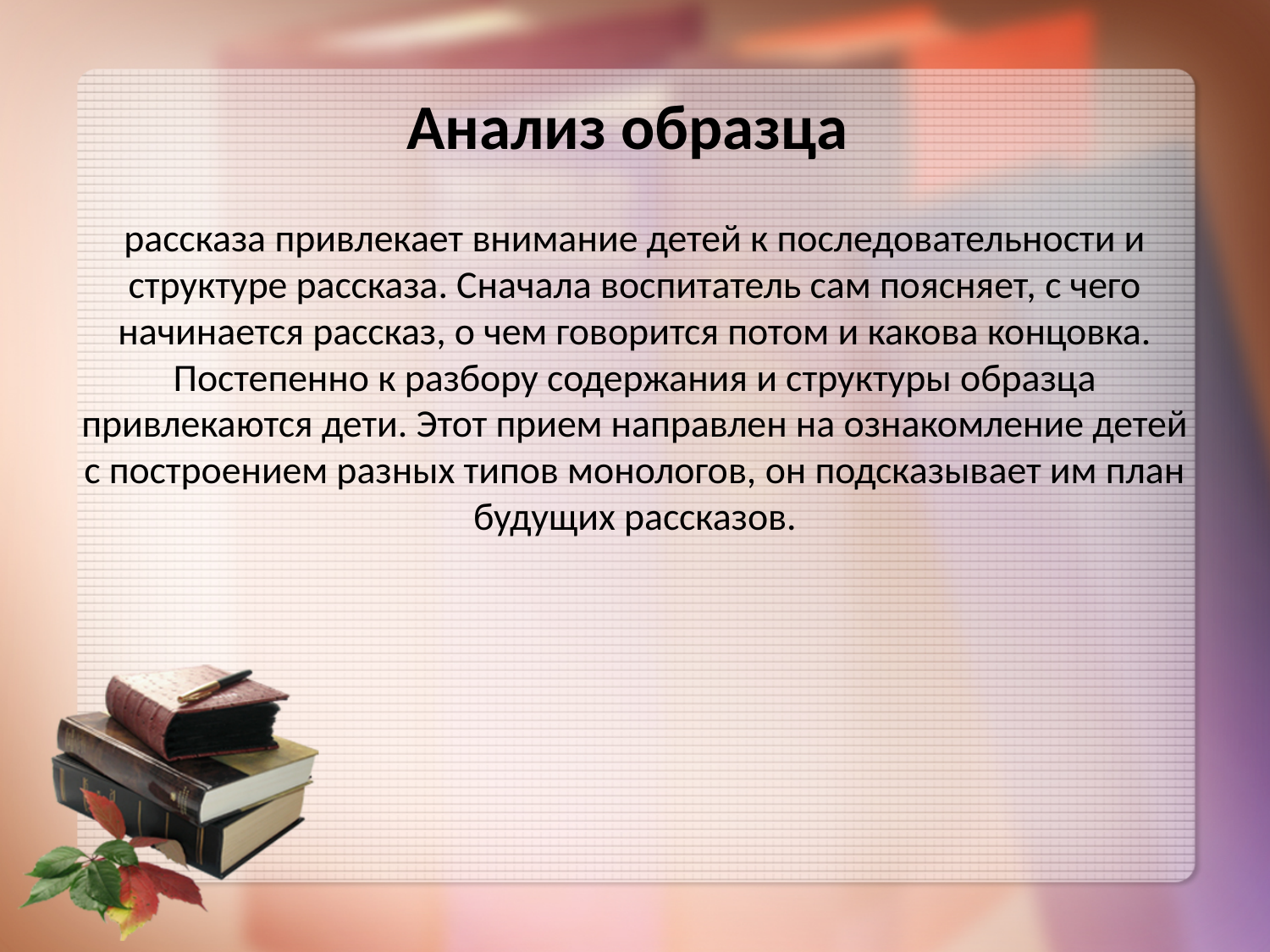

# Анализ образца рассказа привлекает внимание детей к последовательности и структуре рассказа. Сначала воспитатель сам поясняет, с чего начинается рассказ, о чем говорится потом и какова концовка. Постепенно к разбору содержания и структуры образца привлекаются дети. Этот прием направлен на ознакомление детей с построением разных типов монологов, он подсказывает им план будущих рассказов.